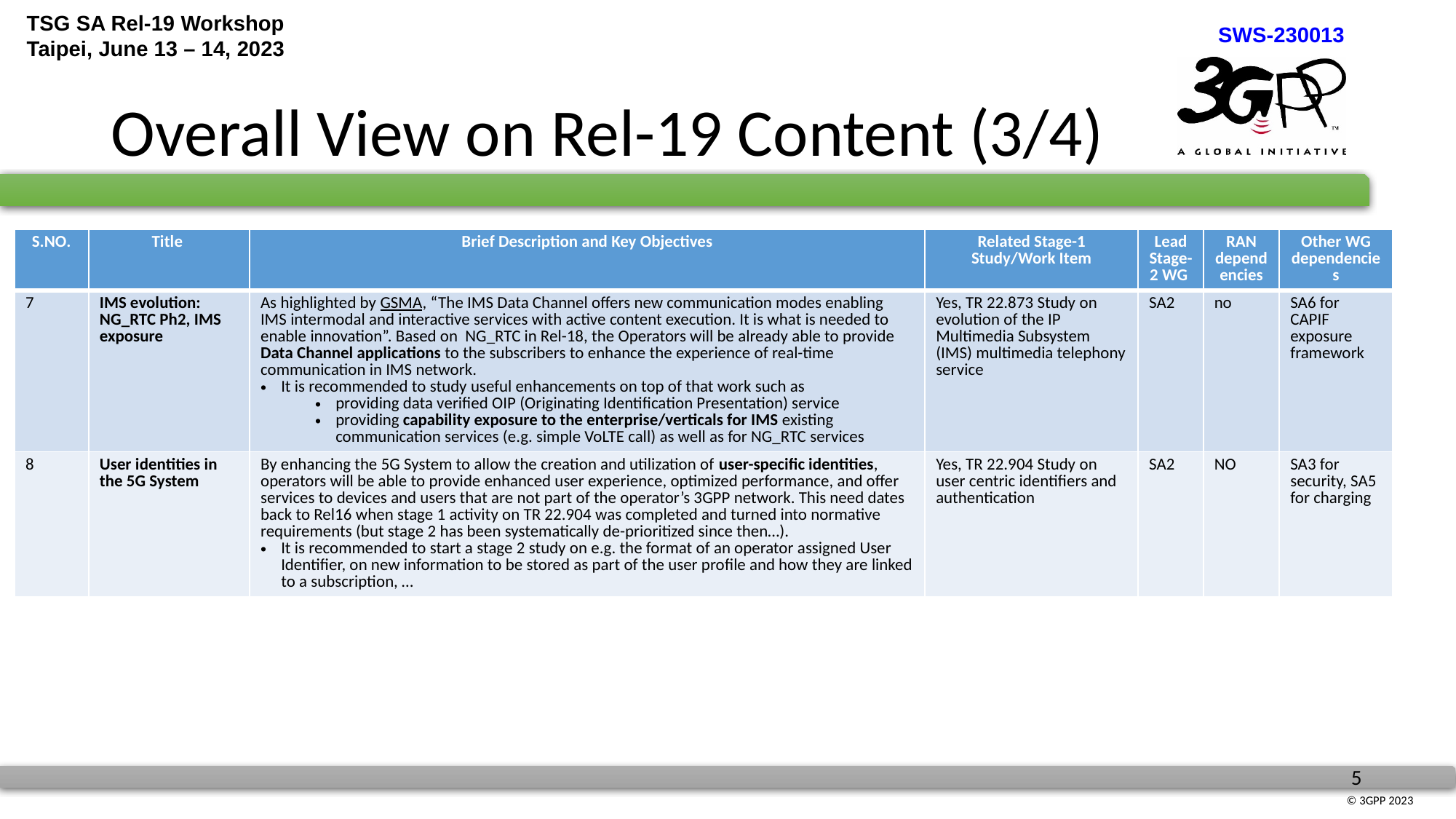

# Overall View on Rel-19 Content (3/4)
| S.NO. | Title | Brief Description and Key Objectives | Related Stage-1 Study/Work Item | Lead Stage-2 WG | RAN dependencies | Other WG dependencies |
| --- | --- | --- | --- | --- | --- | --- |
| 7 | IMS evolution: NG\_RTC Ph2, IMS exposure | As highlighted by GSMA, “The IMS Data Channel offers new communication modes enabling IMS intermodal and interactive services with active content execution. It is what is needed to enable innovation”. Based on NG\_RTC in Rel-18, the Operators will be already able to provide Data Channel applications to the subscribers to enhance the experience of real-time communication in IMS network. It is recommended to study useful enhancements on top of that work such as providing data verified OIP (Originating Identification Presentation) service providing capability exposure to the enterprise/verticals for IMS existing communication services (e.g. simple VoLTE call) as well as for NG\_RTC services | Yes, TR 22.873 Study on evolution of the IP Multimedia Subsystem (IMS) multimedia telephony service | SA2 | no | SA6 for CAPIF exposure framework |
| 8 | User identities in the 5G System | By enhancing the 5G System to allow the creation and utilization of user-specific identities, operators will be able to provide enhanced user experience, optimized performance, and offer services to devices and users that are not part of the operator’s 3GPP network. This need dates back to Rel16 when stage 1 activity on TR 22.904 was completed and turned into normative requirements (but stage 2 has been systematically de-prioritized since then…). It is recommended to start a stage 2 study on e.g. the format of an operator assigned User Identifier, on new information to be stored as part of the user profile and how they are linked to a subscription, … | Yes, TR 22.904 Study on user centric identifiers and authentication | SA2 | NO | SA3 for security, SA5 for charging |